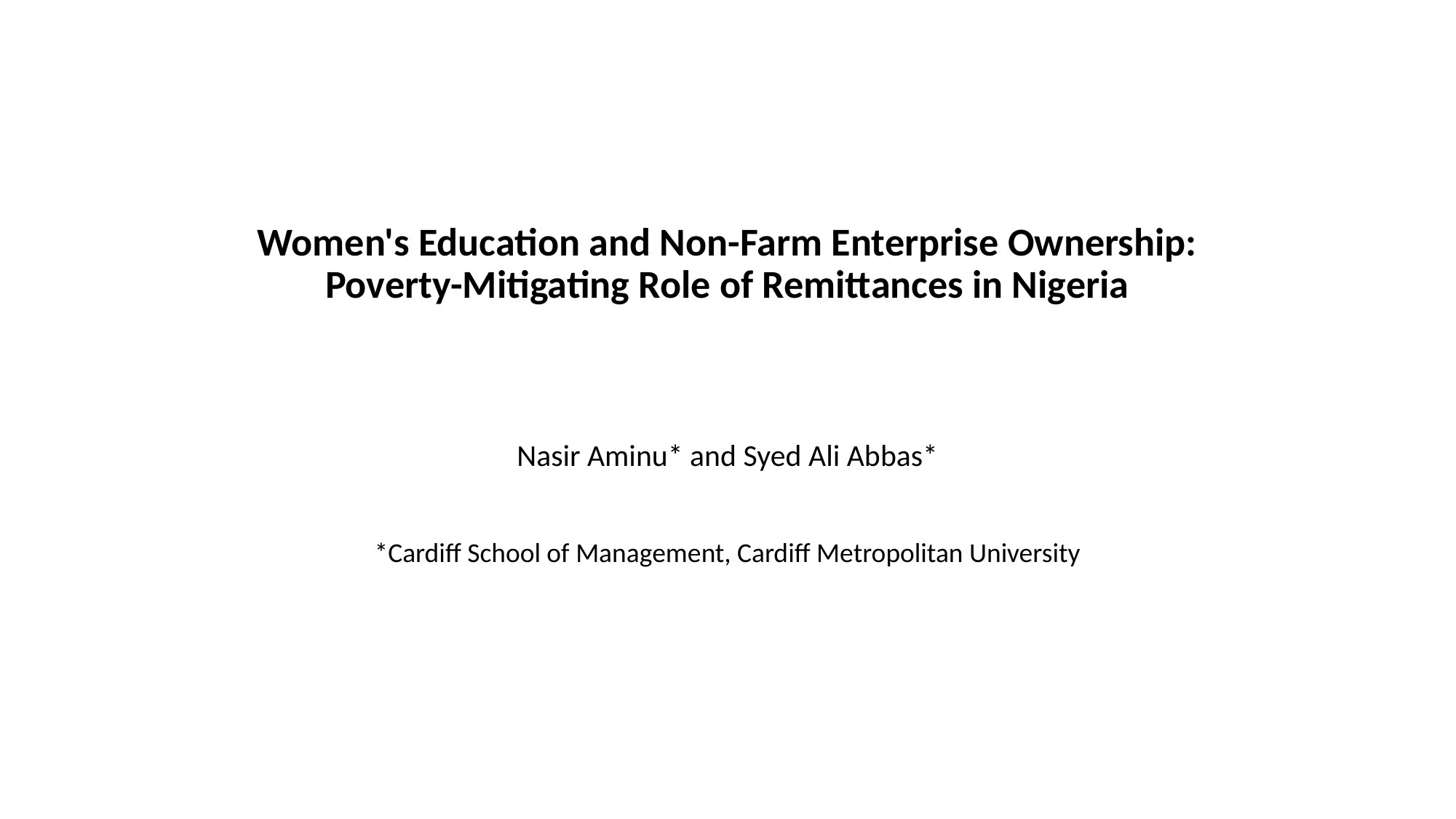

# Women's Education and Non-Farm Enterprise Ownership: Poverty-Mitigating Role of Remittances in Nigeria
Nasir Aminu* and Syed Ali Abbas*

*Cardiff School of Management, Cardiff Metropolitan University